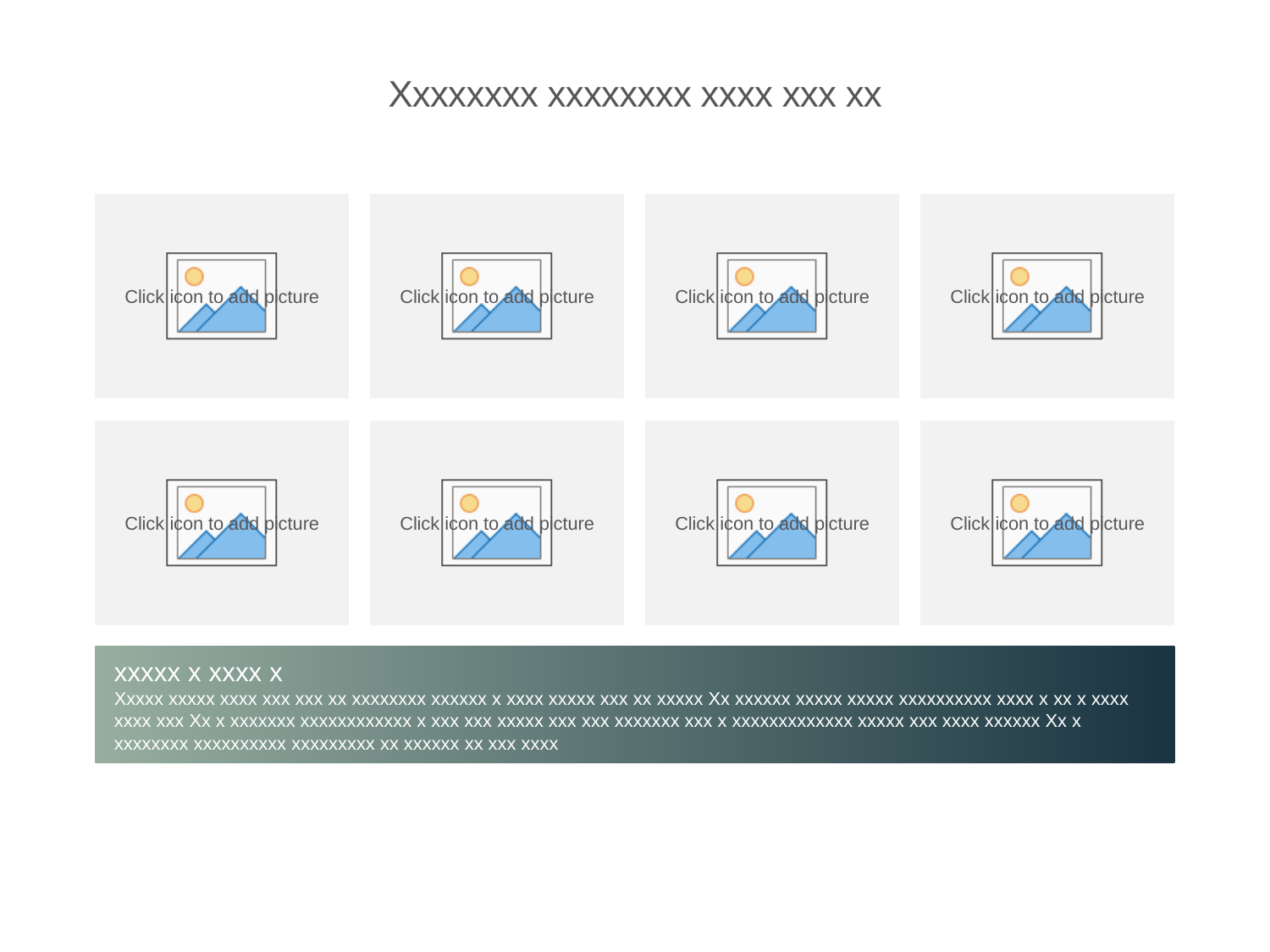

# Xxxxxxxx xxxxxxxx xxxx xxx xx

xxxxx x xxxx x
Xxxxx xxxxx xxxx xxx xxx xx xxxxxxxx xxxxxx x xxxx xxxxx xxx xx xxxxx Xx xxxxxx xxxxx xxxxx xxxxxxxxxx xxxx x xx x xxxx xxxx xxx Xx x xxxxxxx xxxxxxxxxxxx x xxx xxx xxxxx xxx xxx xxxxxxx xxx x xxxxxxxxxxxxx xxxxx xxx xxxx xxxxxx Xx x xxxxxxxx xxxxxxxxxx xxxxxxxxx xx xxxxxx xx xxx xxxx